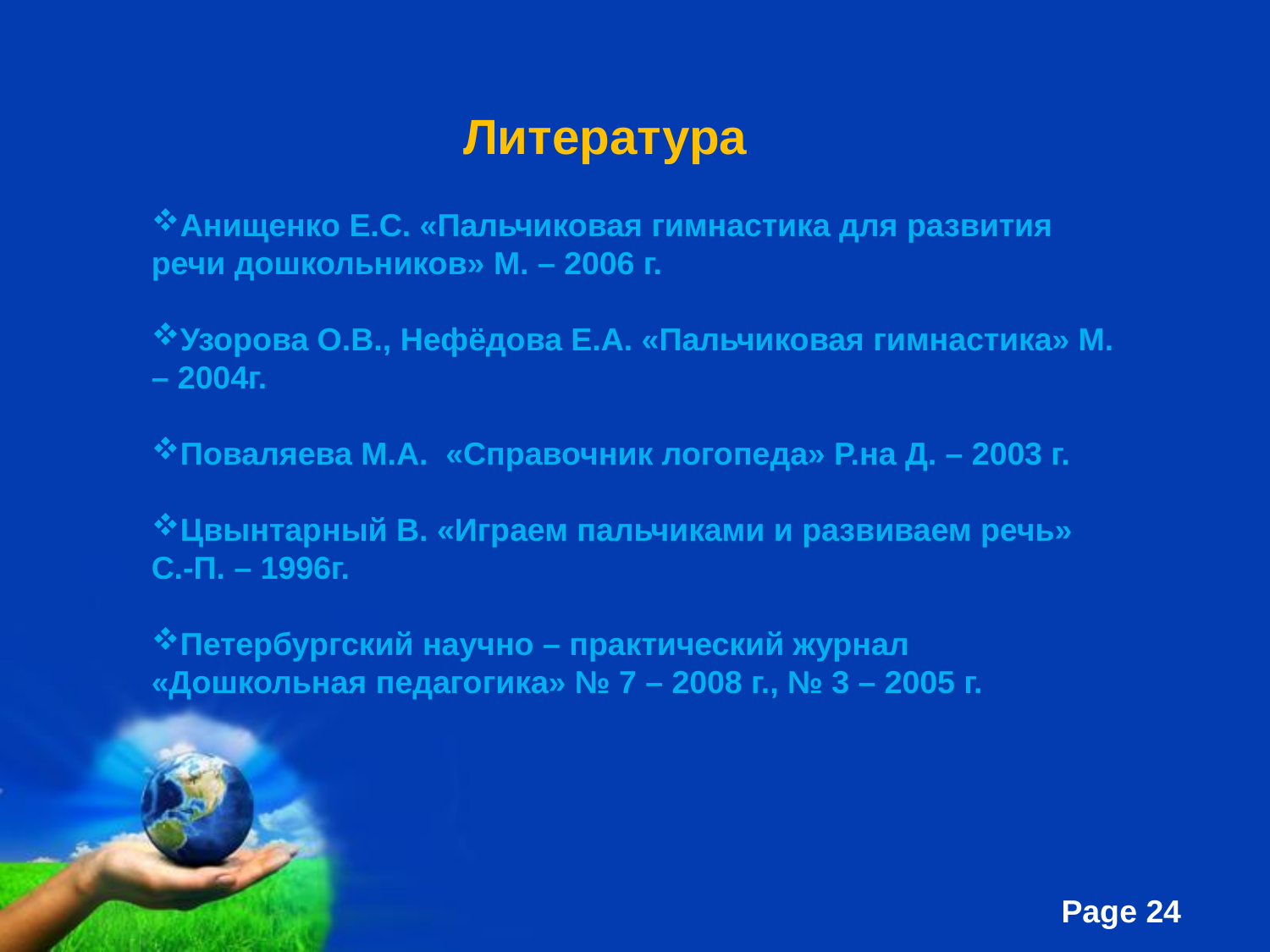

Литература
Анищенко Е.С. «Пальчиковая гимнастика для развития речи дошкольников» М. – 2006 г.

Узорова О.В., Нефёдова Е.А. «Пальчиковая гимнастика» М. – 2004г.

Поваляева М.А.  «Справочник логопеда» Р.на Д. – 2003 г.

Цвынтарный В. «Играем пальчиками и развиваем речь» С.-П. – 1996г.

Петербургский научно – практический журнал «Дошкольная педагогика» № 7 – 2008 г., № 3 – 2005 г.